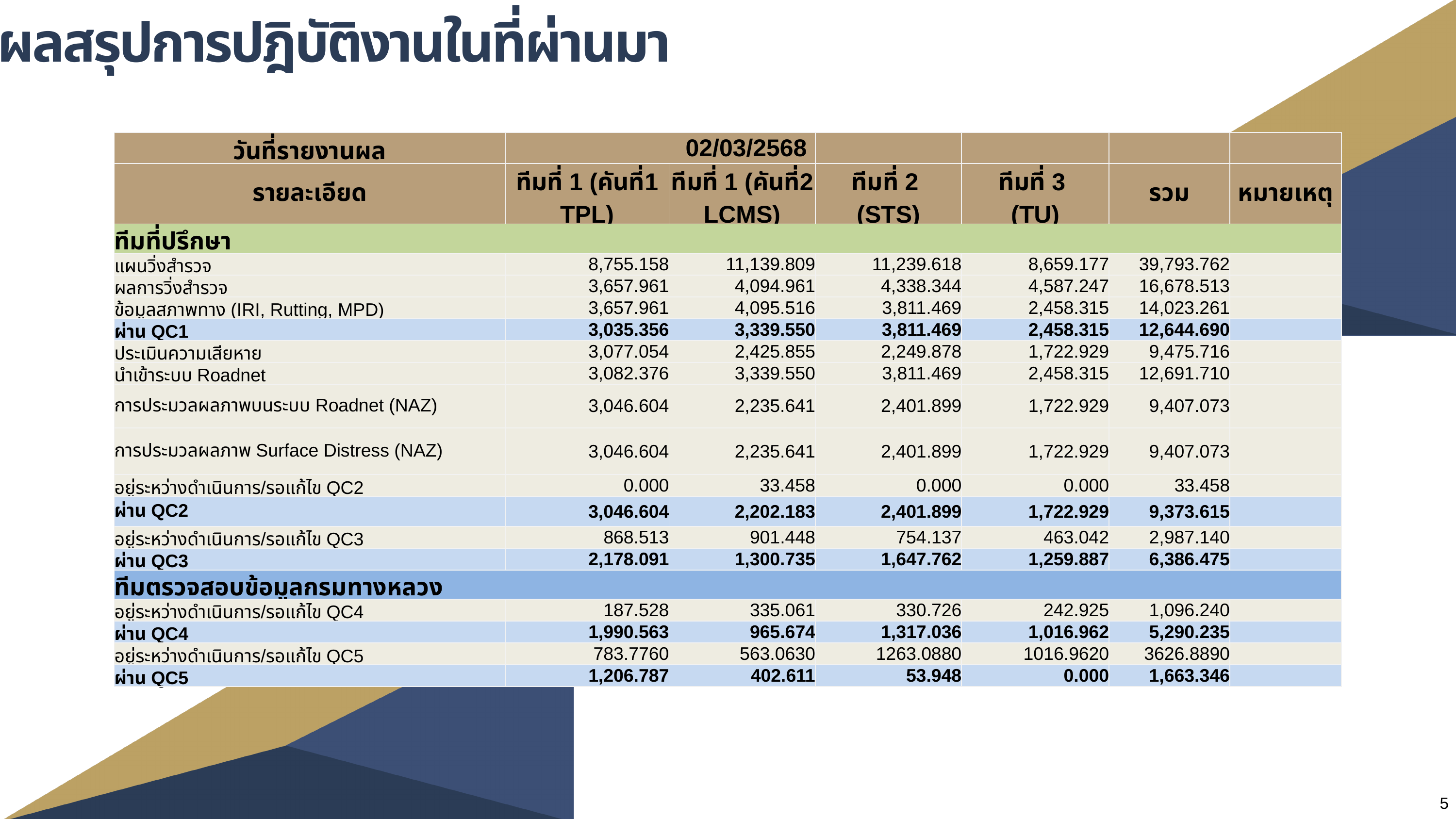

ผลสรุปการปฎิบัติงานในที่ผ่านมา
| วันที่รายงานผล | 02/03/2568 |  |  |  |  |  |
| --- | --- | --- | --- | --- | --- | --- |
| รายละเอียด | ทีมที่ 1 (คันที่1 TPL) | ทีมที่ 1 (คันที่2 LCMS) | ทีมที่ 2 (STS) | ทีมที่ 3 (TU) | รวม | หมายเหตุ |
| ทีมที่ปรึกษา |  |  |  |  |  |  |
| แผนวิ่งสำรวจ | 8,755.158 | 11,139.809 | 11,239.618 | 8,659.177 | 39,793.762 |  |
| ผลการวิ่งสำรวจ | 3,657.961 | 4,094.961 | 4,338.344 | 4,587.247 | 16,678.513 |  |
| ข้อมูลสภาพทาง (IRI, Rutting, MPD) | 3,657.961 | 4,095.516 | 3,811.469 | 2,458.315 | 14,023.261 |  |
| ผ่าน QC1 | 3,035.356 | 3,339.550 | 3,811.469 | 2,458.315 | 12,644.690 |  |
| ประเมินความเสียหาย | 3,077.054 | 2,425.855 | 2,249.878 | 1,722.929 | 9,475.716 |  |
| นำเข้าระบบ Roadnet | 3,082.376 | 3,339.550 | 3,811.469 | 2,458.315 | 12,691.710 |  |
| การประมวลผลภาพบนระบบ Roadnet (NAZ) | 3,046.604 | 2,235.641 | 2,401.899 | 1,722.929 | 9,407.073 |  |
| การประมวลผลภาพ Surface Distress (NAZ) | 3,046.604 | 2,235.641 | 2,401.899 | 1,722.929 | 9,407.073 |  |
| อยู่ระหว่างดำเนินการ/รอแก้ไข QC2 | 0.000 | 33.458 | 0.000 | 0.000 | 33.458 |  |
| ผ่าน QC2 | 3,046.604 | 2,202.183 | 2,401.899 | 1,722.929 | 9,373.615 |  |
| อยู่ระหว่างดำเนินการ/รอแก้ไข QC3 | 868.513 | 901.448 | 754.137 | 463.042 | 2,987.140 |  |
| ผ่าน QC3 | 2,178.091 | 1,300.735 | 1,647.762 | 1,259.887 | 6,386.475 |  |
| ทีมตรวจสอบข้อมูลกรมทางหลวง |  |  |  |  |  |  |
| อยู่ระหว่างดำเนินการ/รอแก้ไข QC4 | 187.528 | 335.061 | 330.726 | 242.925 | 1,096.240 |  |
| ผ่าน QC4 | 1,990.563 | 965.674 | 1,317.036 | 1,016.962 | 5,290.235 |  |
| อยู่ระหว่างดำเนินการ/รอแก้ไข QC5 | 783.7760 | 563.0630 | 1263.0880 | 1016.9620 | 3626.8890 |  |
| ผ่าน QC5 | 1,206.787 | 402.611 | 53.948 | 0.000 | 1,663.346 |  |

5